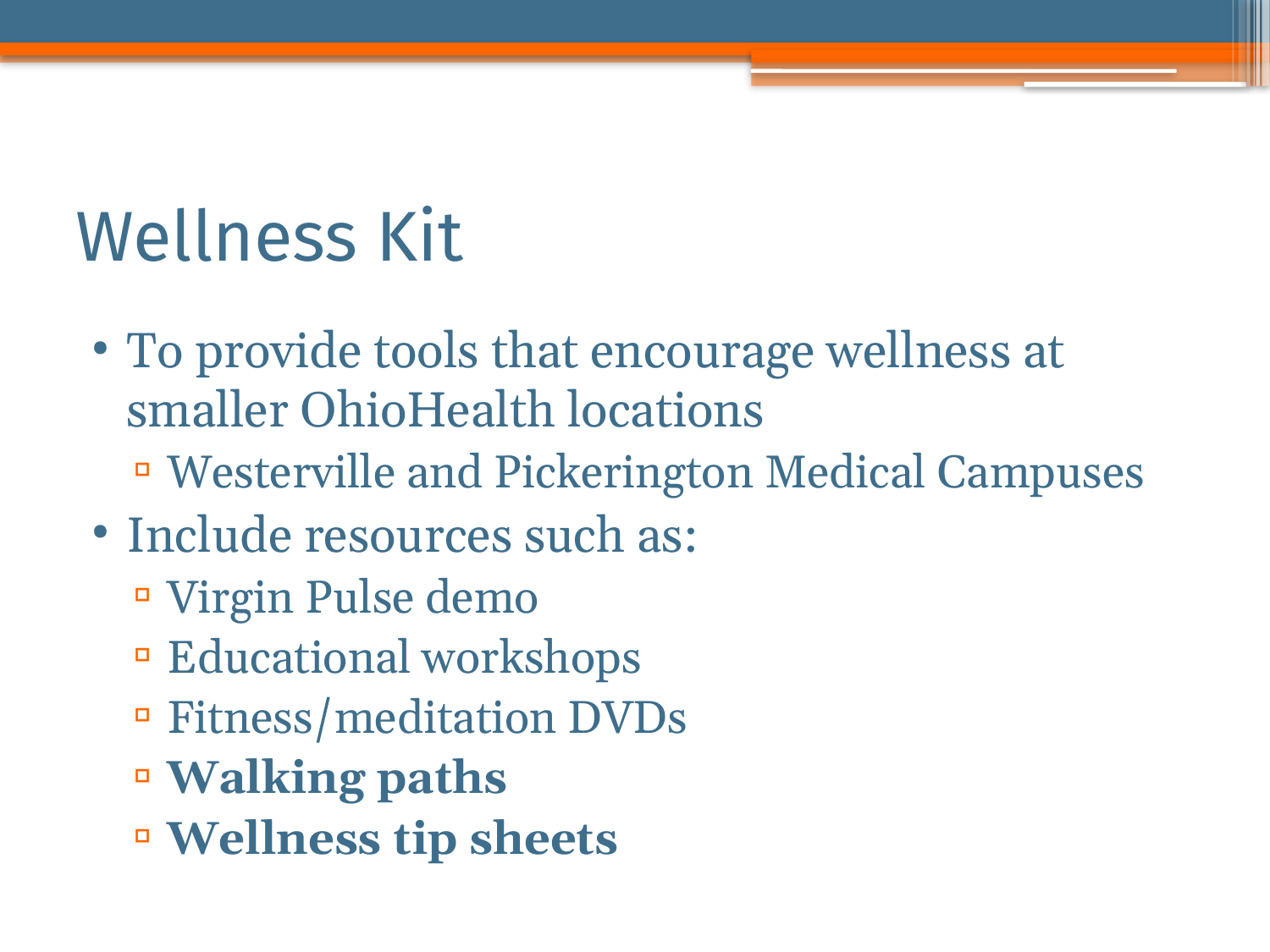

# Wellness Kit
To provide tools that encourage wellness at smaller OhioHealth locations
Westerville and Pickerington Medical Campuses
Include resources such as:
Virgin Pulse demo
Educational workshops
Fitness/meditation DVDs
Walking paths
Wellness tip sheets